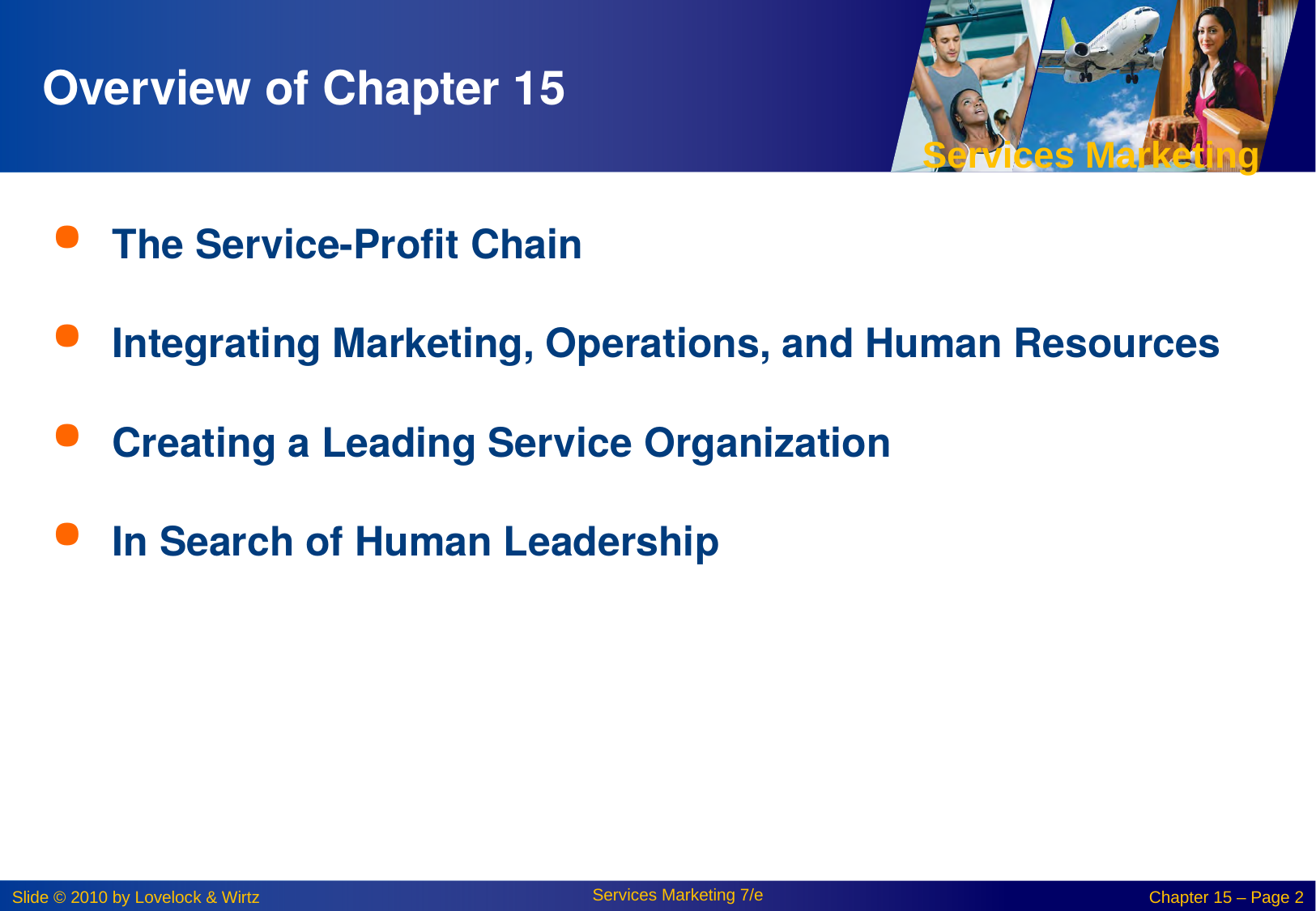

# Overview of Chapter 15
The Service-Profit Chain
Integrating Marketing, Operations, and Human Resources
Creating a Leading Service Organization
In Search of Human Leadership